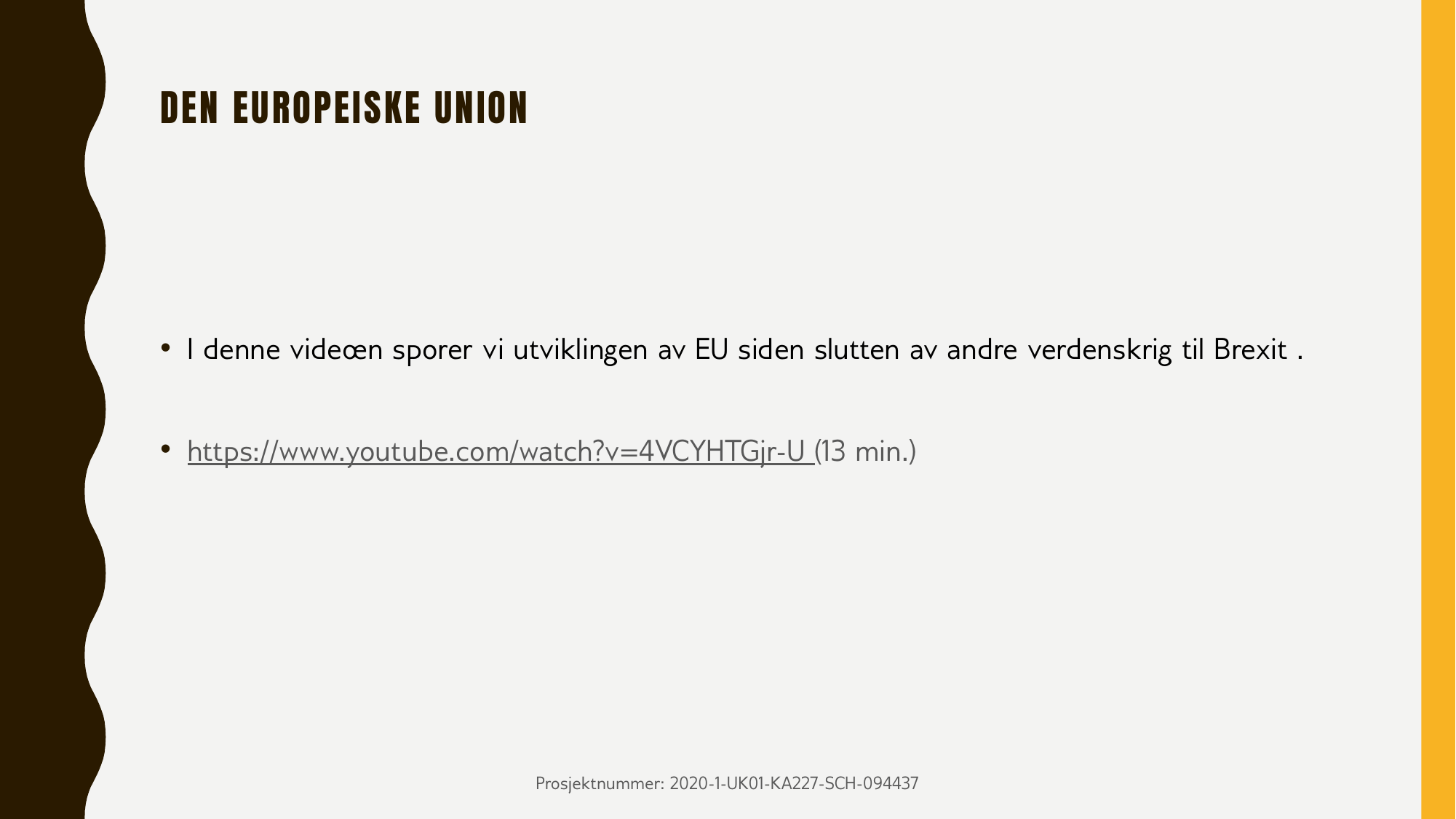

# Den europeiske union

I denne videoen sporer vi utviklingen av EU siden slutten av andre verdenskrig til Brexit .

https://www.youtube.com/watch?v=4VCYHTGjr-U (13 min.)
Prosjektnummer: 2020-1-UK01-KA227-SCH-094437